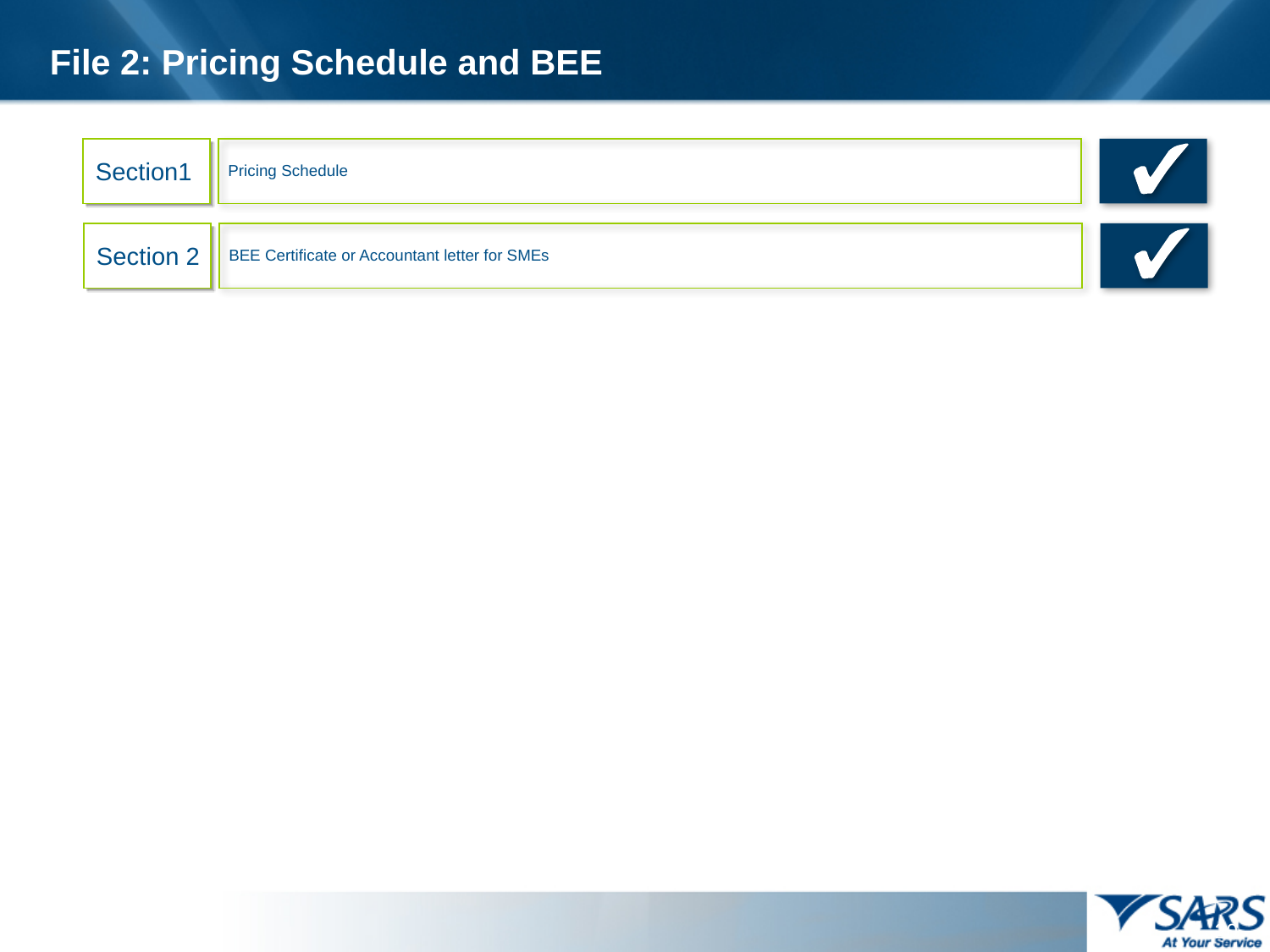

File 2: Pricing Schedule and BEE
Section1

Pricing Schedule

Section 2

BEE Certificate or Accountant letter for SMEs

20